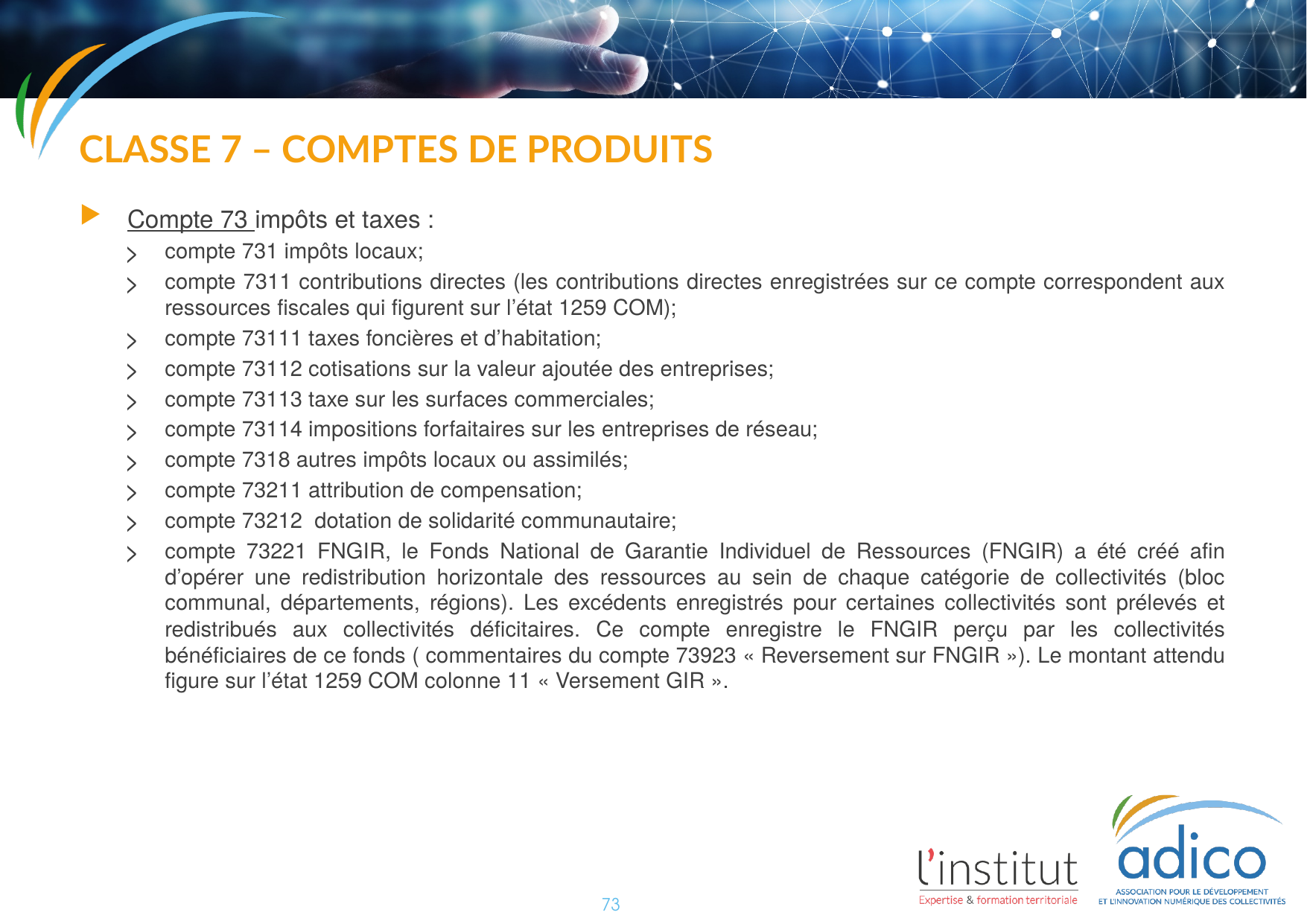

# Classe 7 – comptes de produits
Compte 73 impôts et taxes :
compte 731 impôts locaux;
compte 7311 contributions directes (les contributions directes enregistrées sur ce compte correspondent aux ressources fiscales qui figurent sur l’état 1259 COM);
compte 73111 taxes foncières et d’habitation;
compte 73112 cotisations sur la valeur ajoutée des entreprises;
compte 73113 taxe sur les surfaces commerciales;
compte 73114 impositions forfaitaires sur les entreprises de réseau;
compte 7318 autres impôts locaux ou assimilés;
compte 73211 attribution de compensation;
compte 73212  dotation de solidarité communautaire;
compte 73221 FNGIR, le Fonds National de Garantie Individuel de Ressources (FNGIR) a été créé afin d’opérer une redistribution horizontale des ressources au sein de chaque catégorie de collectivités (bloc communal, départements, régions). Les excédents enregistrés pour certaines collectivités sont prélevés et redistribués aux collectivités déficitaires. Ce compte enregistre le FNGIR perçu par les collectivités bénéficiaires de ce fonds ( commentaires du compte 73923 « Reversement sur FNGIR »). Le montant attendu figure sur l’état 1259 COM colonne 11 « Versement GIR ».